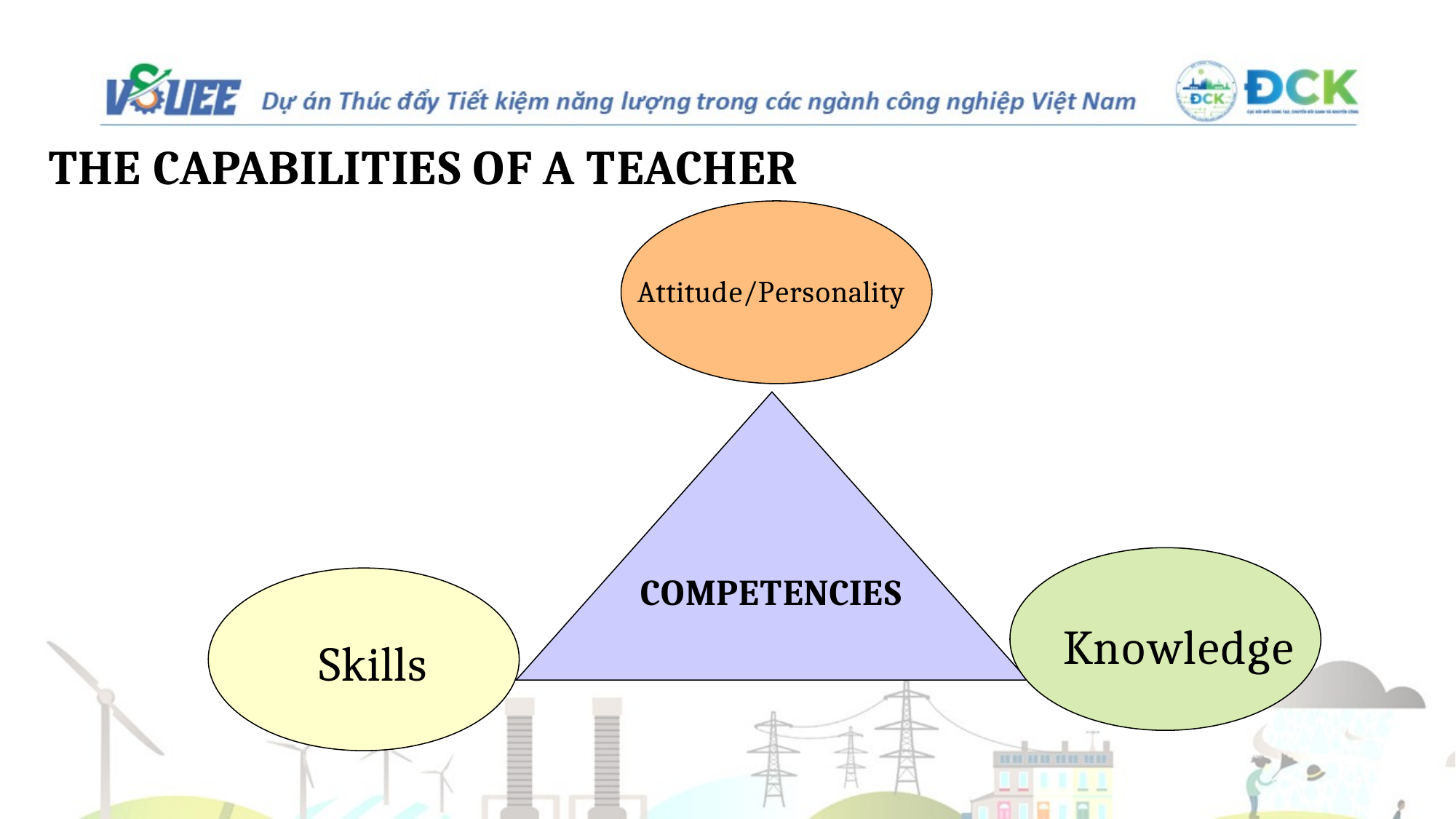

# THE CAPABILITIES OF A TEACHER

Attitude/Personality

COMPETENCIES

Knowledge

Skills